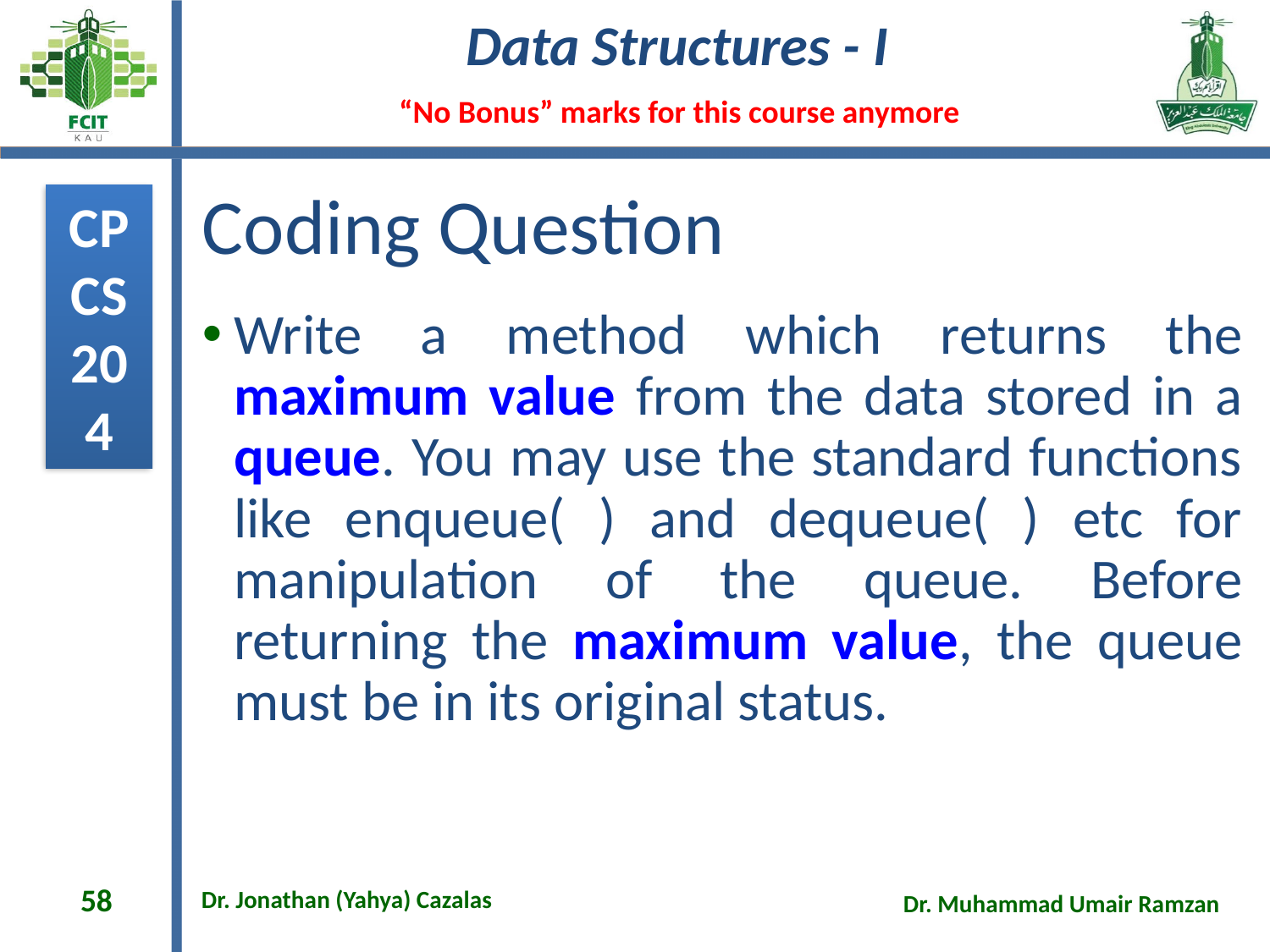

# Coding Question
Write a method which returns the maximum value from the data stored in a queue. You may use the standard functions like enqueue( ) and dequeue( ) etc for manipulation of the queue. Before returning the maximum value, the queue must be in its original status.
58